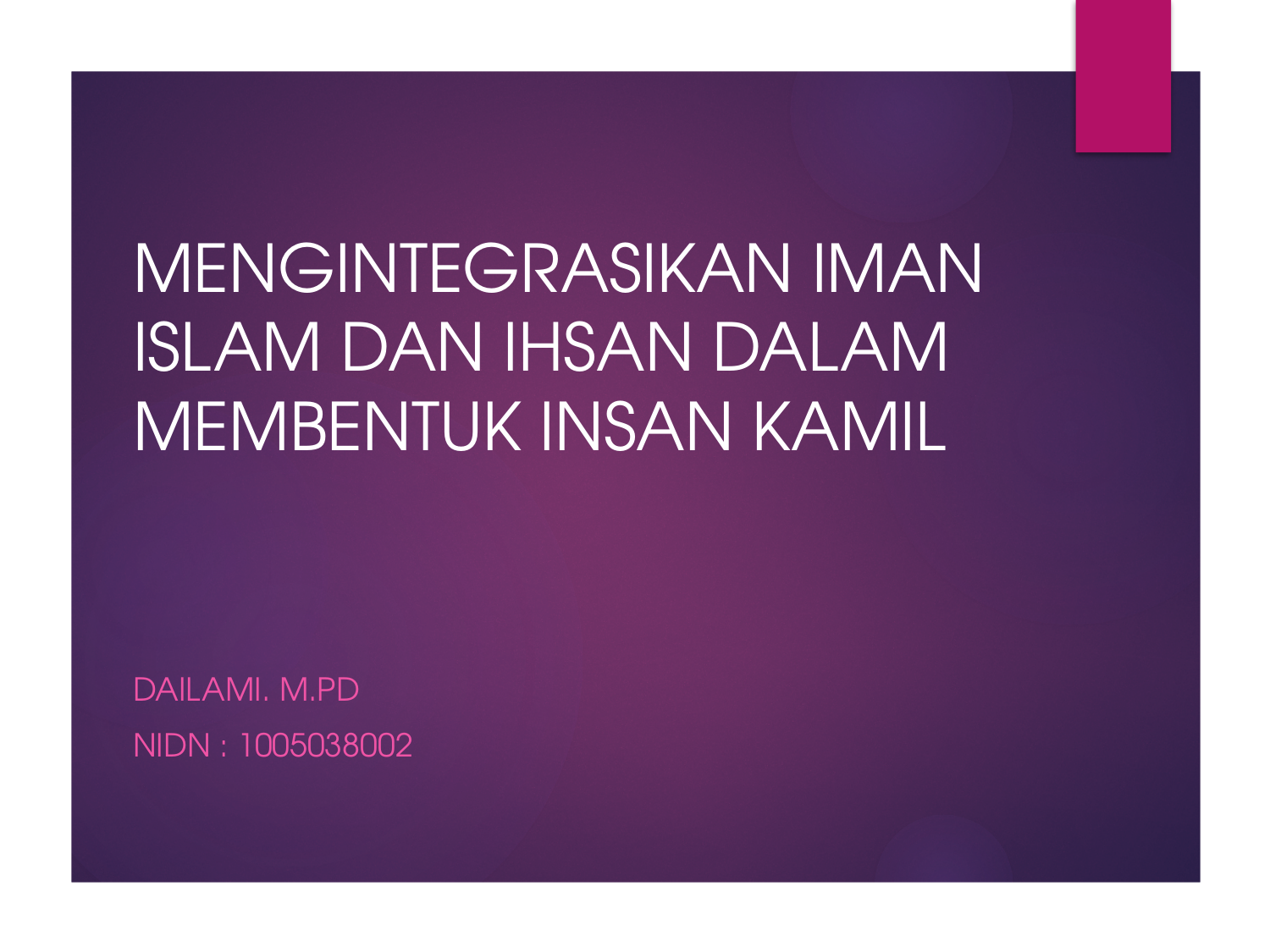

# MENGINTEGRASIKAN IMAN ISLAM DAN IHSAN DALAM MEMBENTUK INSAN KAMIL
DAILAMI. M.Pd
NIDN : 1005038002